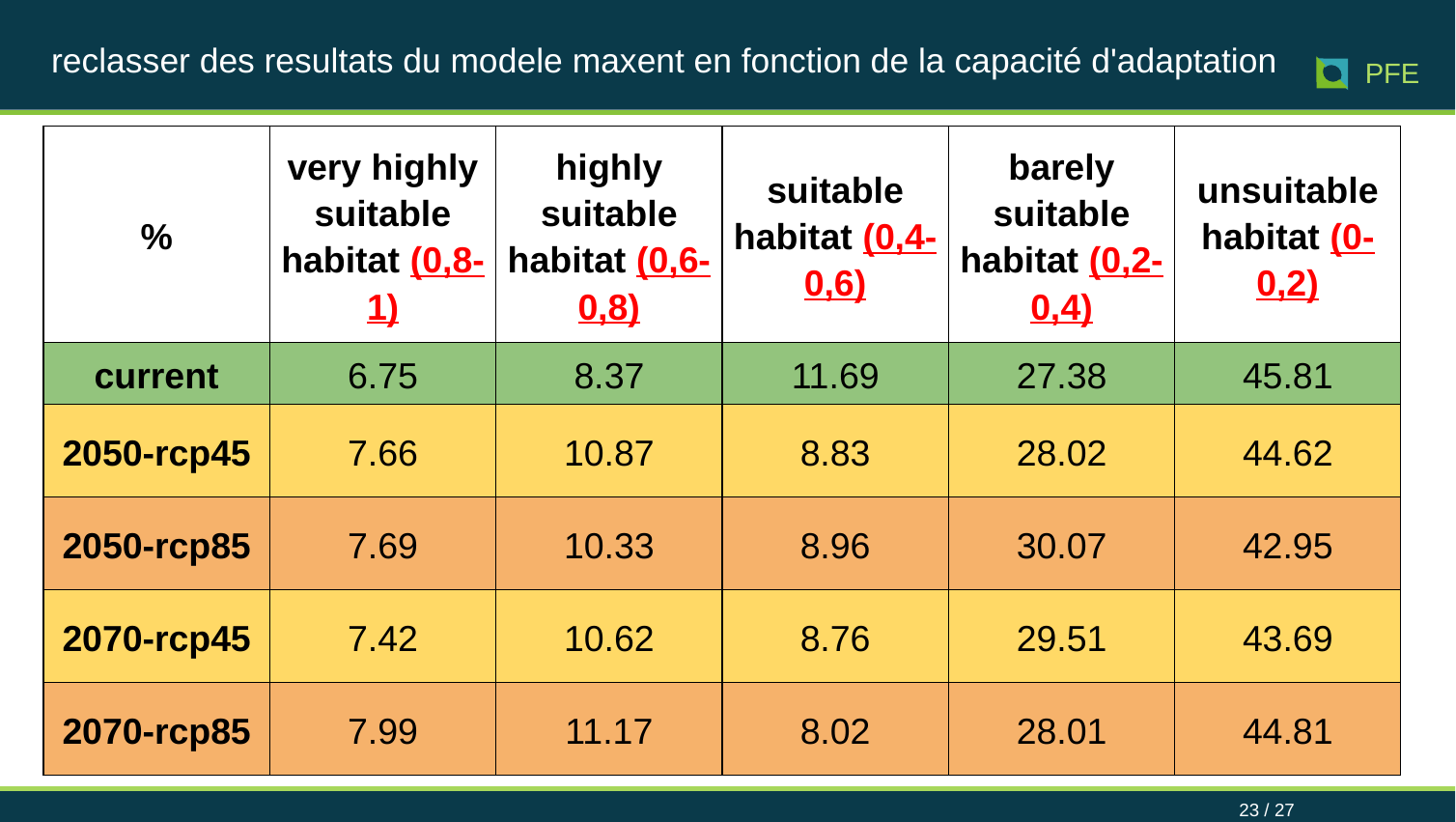

23 / 27

reclasser des resultats du modele maxent en fonction de la capacité d'adaptation
PFE
| % | very highly suitable habitat (0,8-1) | highly suitable habitat (0,6-0,8) | suitable habitat (0,4-0,6) | barely suitable habitat (0,2-0,4) | unsuitable habitat (0-0,2) |
| --- | --- | --- | --- | --- | --- |
| current | 6.75 | 8.37 | 11.69 | 27.38 | 45.81 |
| 2050-rcp45 | 7.66 | 10.87 | 8.83 | 28.02 | 44.62 |
| 2050-rcp85 | 7.69 | 10.33 | 8.96 | 30.07 | 42.95 |
| 2070-rcp45 | 7.42 | 10.62 | 8.76 | 29.51 | 43.69 |
| 2070-rcp85 | 7.99 | 11.17 | 8.02 | 28.01 | 44.81 |